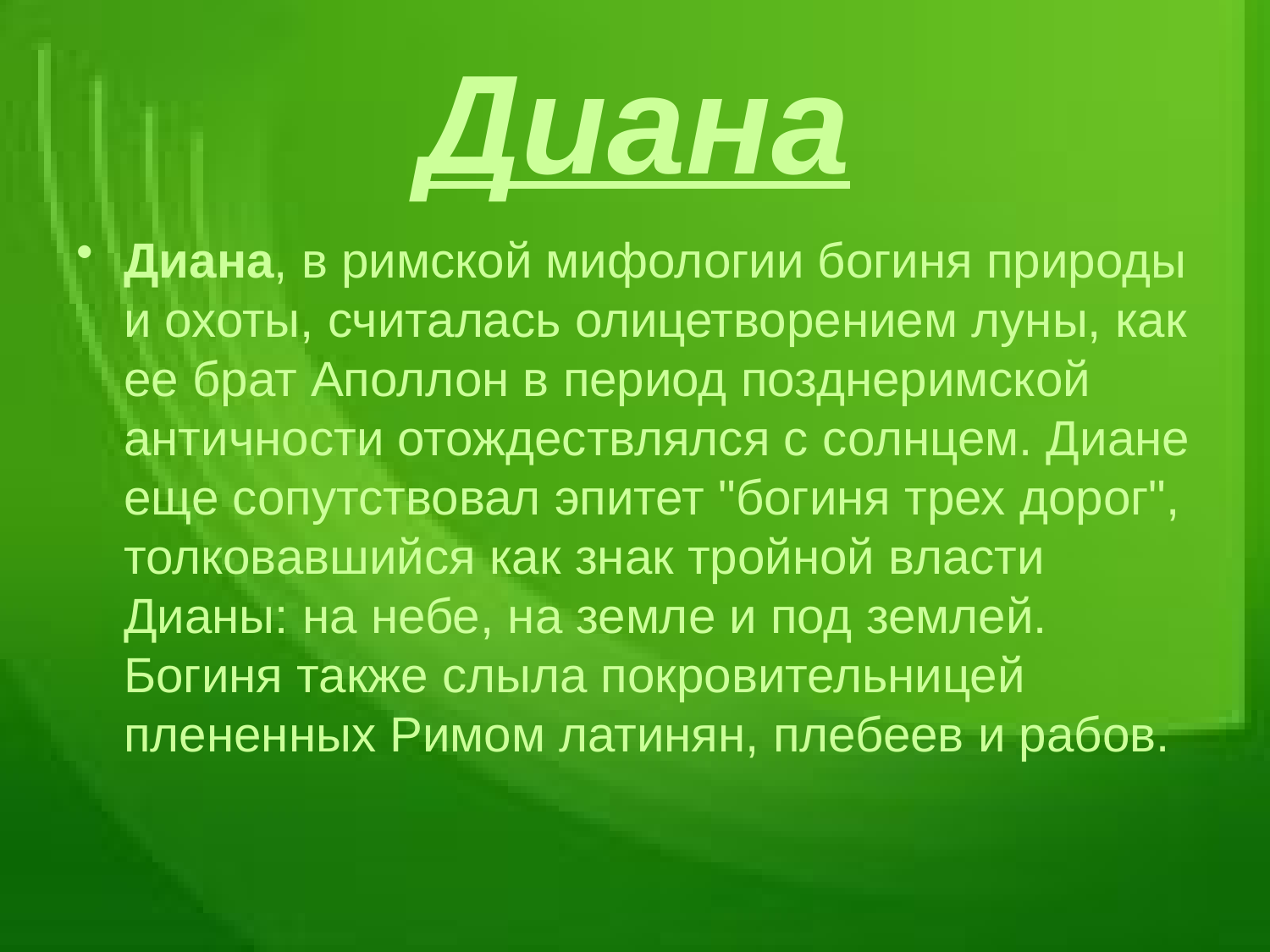

# Диана
Диана, в римской мифологии богиня природы и охоты, считалась олицетворением луны, как ее брат Аполлон в период позднеримской античности отождествлялся с солнцем. Диане еще сопутствовал эпитет "богиня трех дорог", толковавшийся как знак тройной власти Дианы: на небе, на земле и под землей. Богиня также слыла покровительницей плененных Римом латинян, плебеев и рабов.